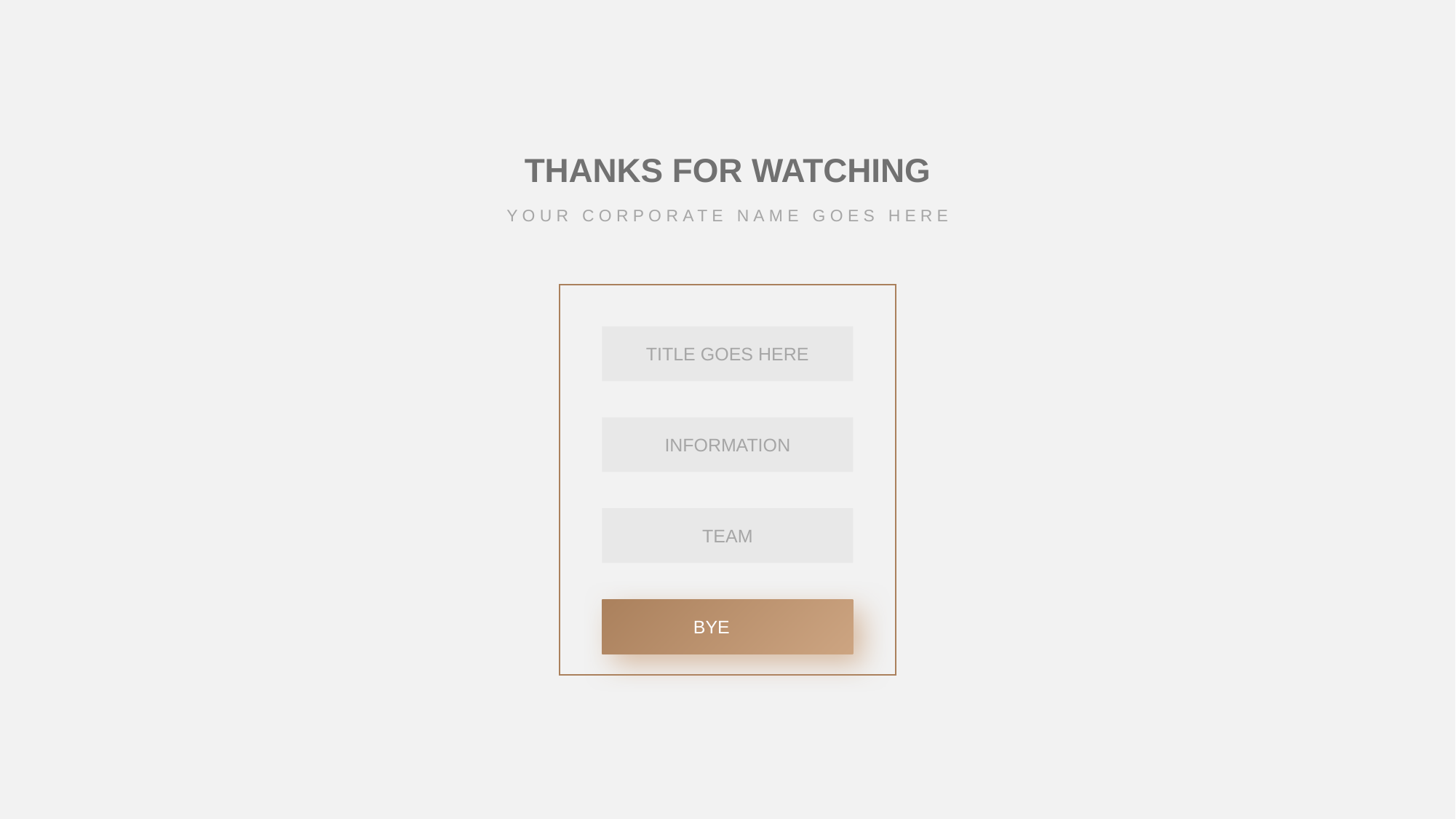

THANKS FOR WATCHING
YOUR CORPORATE NAME GOES HERE

TITLE GOES HERE

INFORMATION

TEAM

BYE